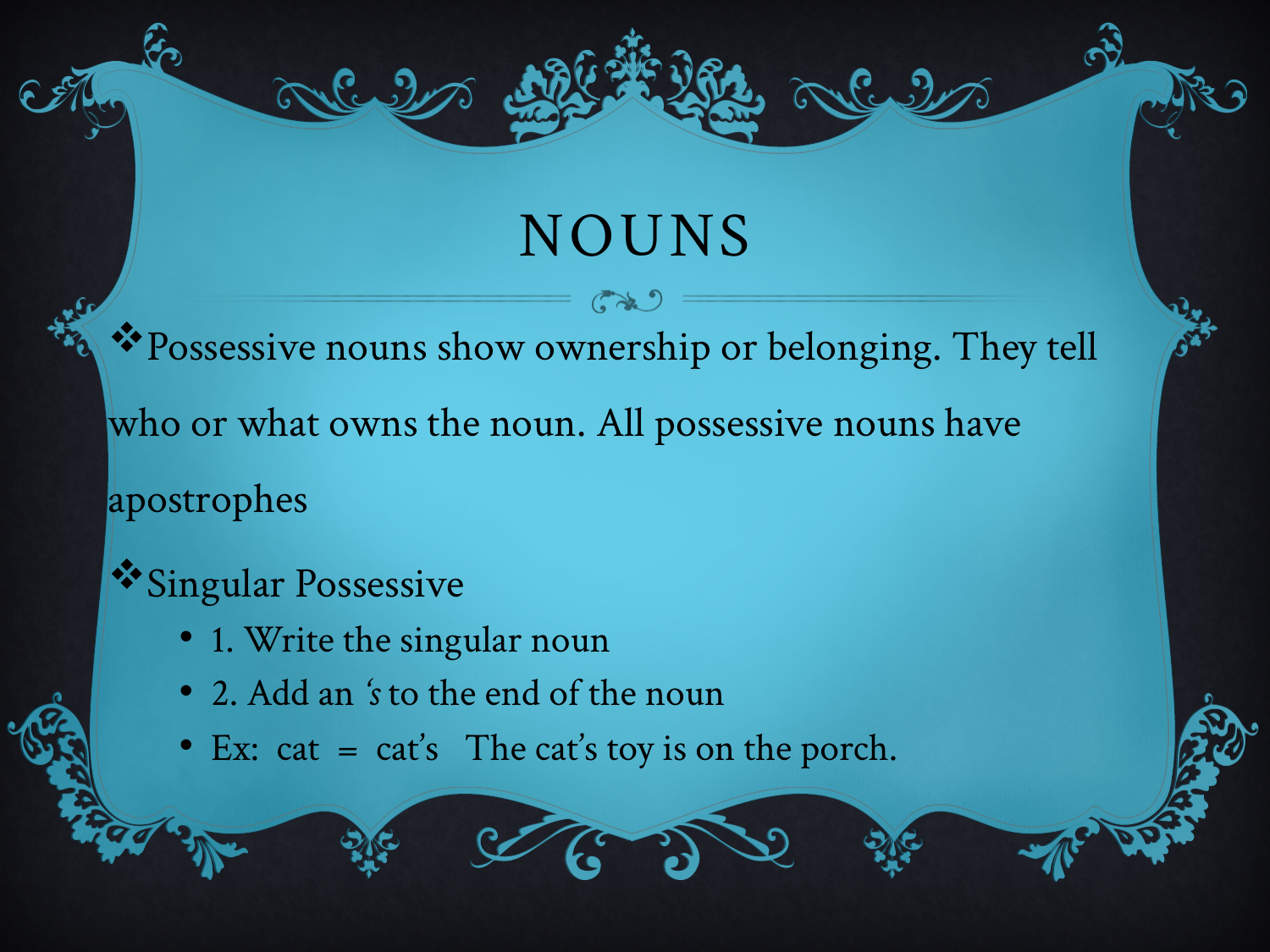

# NOUNS
Possessive nouns show ownership or belonging. They tell who or what owns the noun. All possessive nouns have apostrophes
Singular Possessive
1. Write the singular noun
2. Add an ‘s to the end of the noun
Ex:  cat  =  cat’s   The cat’s toy is on the porch.